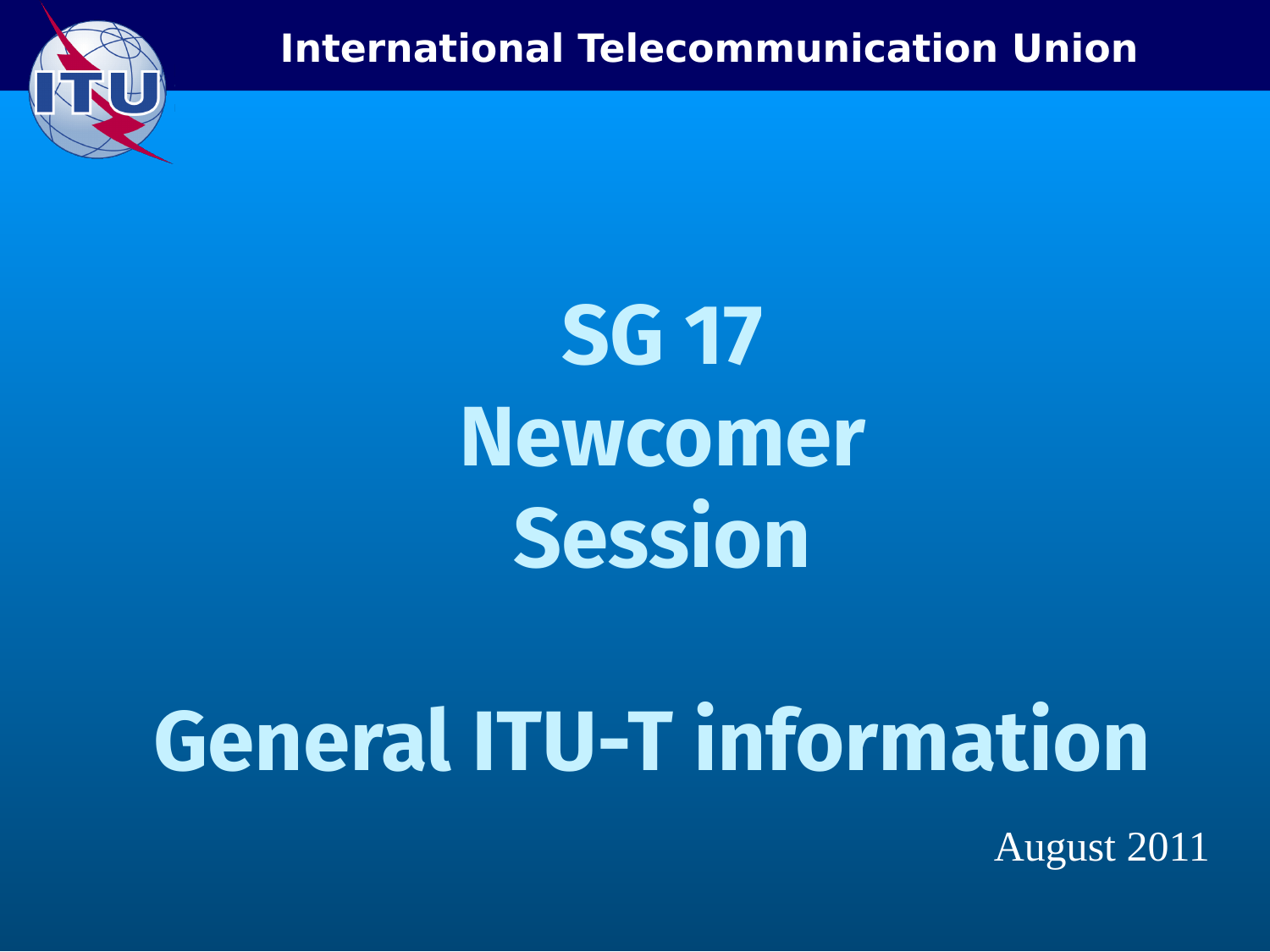

# SG 17 Newcomer Session General ITU-T information
 August 2011